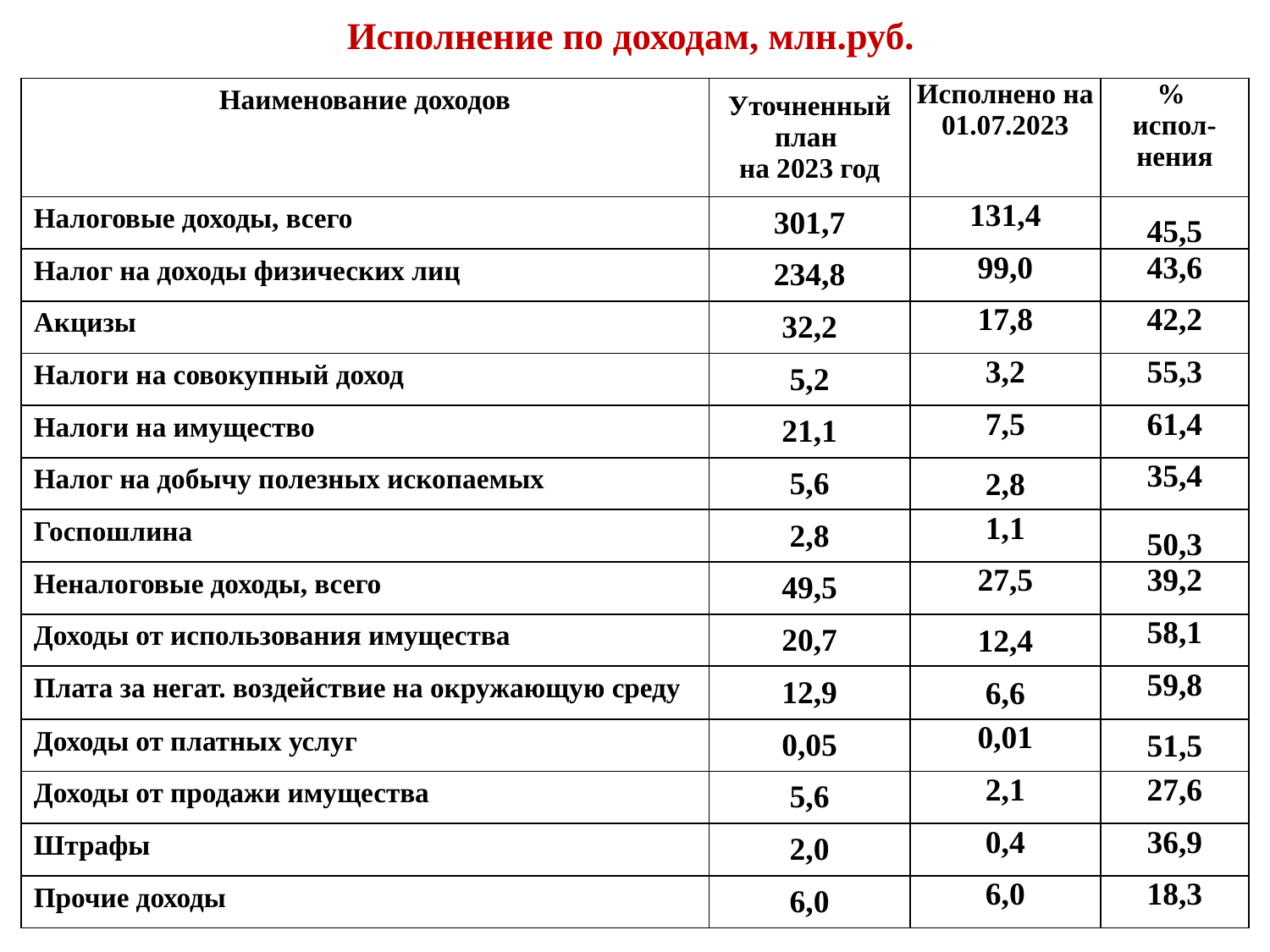

# Исполнение по доходам, млн.руб.
| Наименование доходов | Уточненный план на 2023 год | Исполнено на 01.07.2023 | % испол-нения |
| --- | --- | --- | --- |
| Налоговые доходы, всего | 301,7 | 131,4 | 45,5 |
| Налог на доходы физических лиц | 234,8 | 99,0 | 43,6 |
| Акцизы | 32,2 | 17,8 | 42,2 |
| Налоги на совокупный доход | 5,2 | 3,2 | 55,3 |
| Налоги на имущество | 21,1 | 7,5 | 61,4 |
| Налог на добычу полезных ископаемых | 5,6 | 2,8 | 35,4 |
| Госпошлина | 2,8 | 1,1 | 50,3 |
| Неналоговые доходы, всего | 49,5 | 27,5 | 39,2 |
| Доходы от использования имущества | 20,7 | 12,4 | 58,1 |
| Плата за негат. воздействие на окружающую среду | 12,9 | 6,6 | 59,8 |
| Доходы от платных услуг | 0,05 | 0,01 | 51,5 |
| Доходы от продажи имущества | 5,6 | 2,1 | 27,6 |
| Штрафы | 2,0 | 0,4 | 36,9 |
| Прочие доходы | 6,0 | 6,0 | 18,3 |